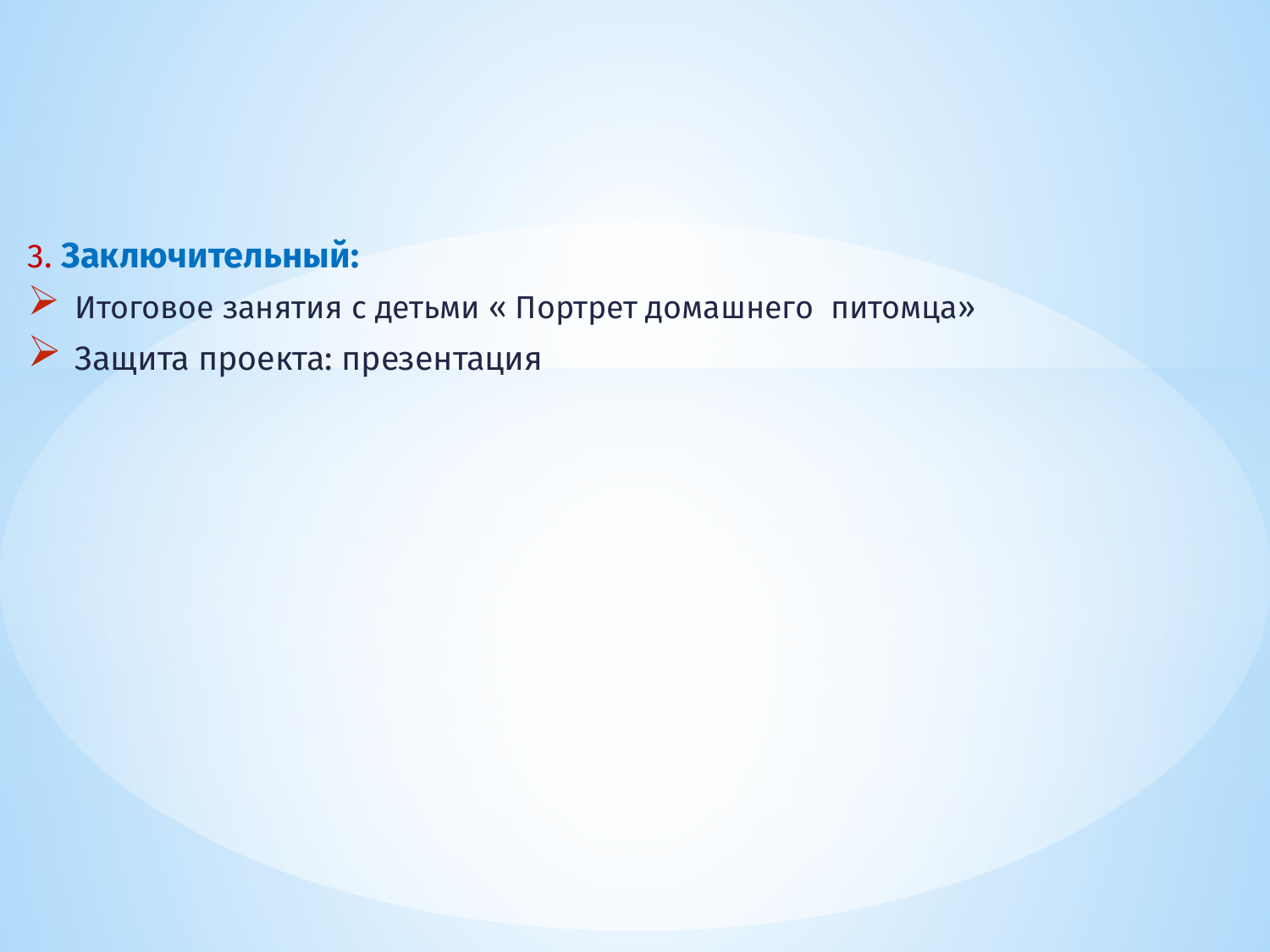

#
3. Заключительный:
Итоговое занятия с детьми « Портрет домашнего  питомца»
Защита проекта: презентация